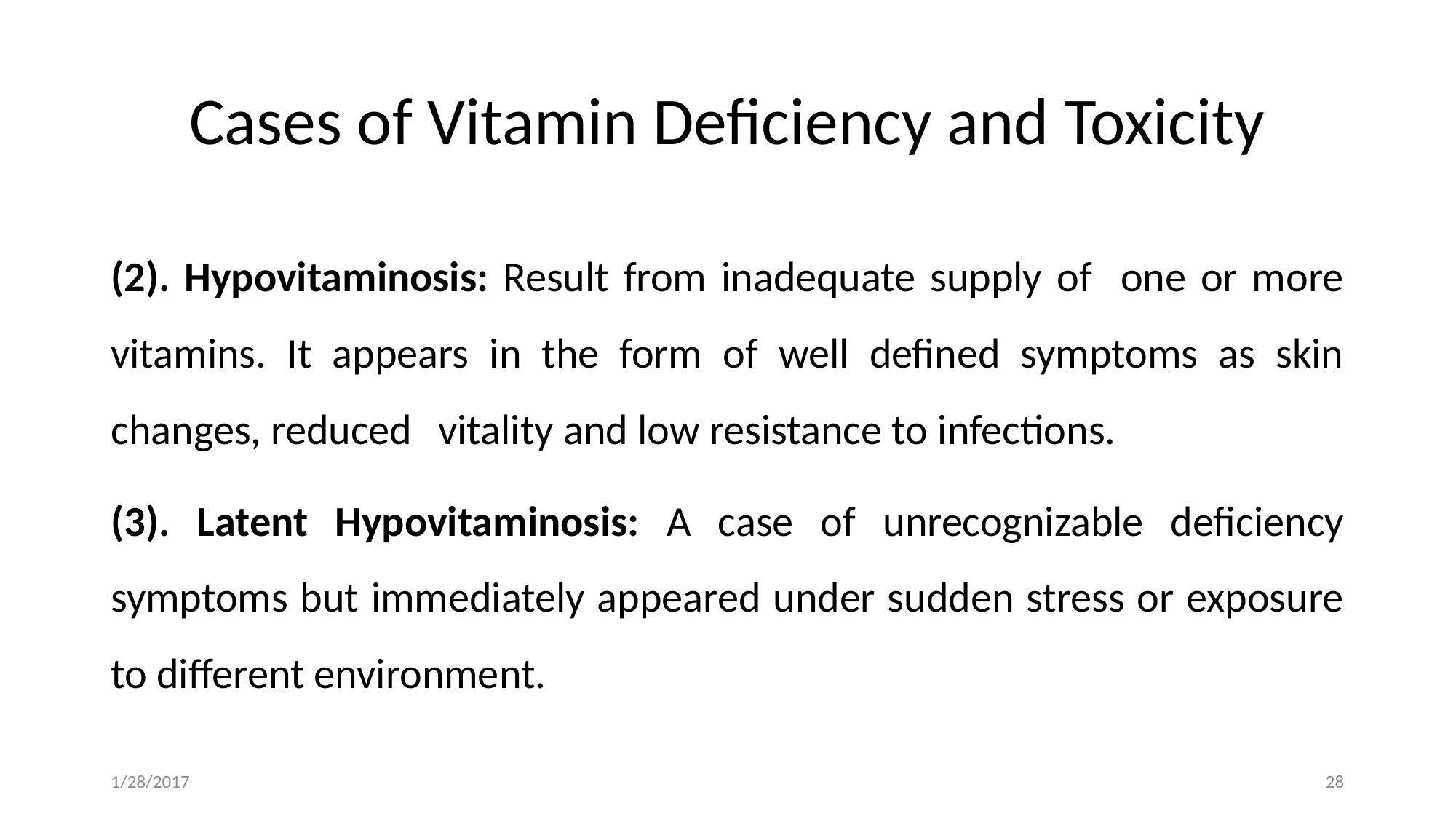

# Cases of Vitamin Deficiency and Toxicity
(2). Hypovitaminosis: Result from inadequate supply of  one or more vitamins. It appears in the form of well defined symptoms as skin changes, reduced 	vitality and low resistance to infections.
(3). Latent Hypovitaminosis: A case of unrecognizable deficiency symptoms but immediately appeared under sudden stress or exposure to different environment.

1/28/2017
28